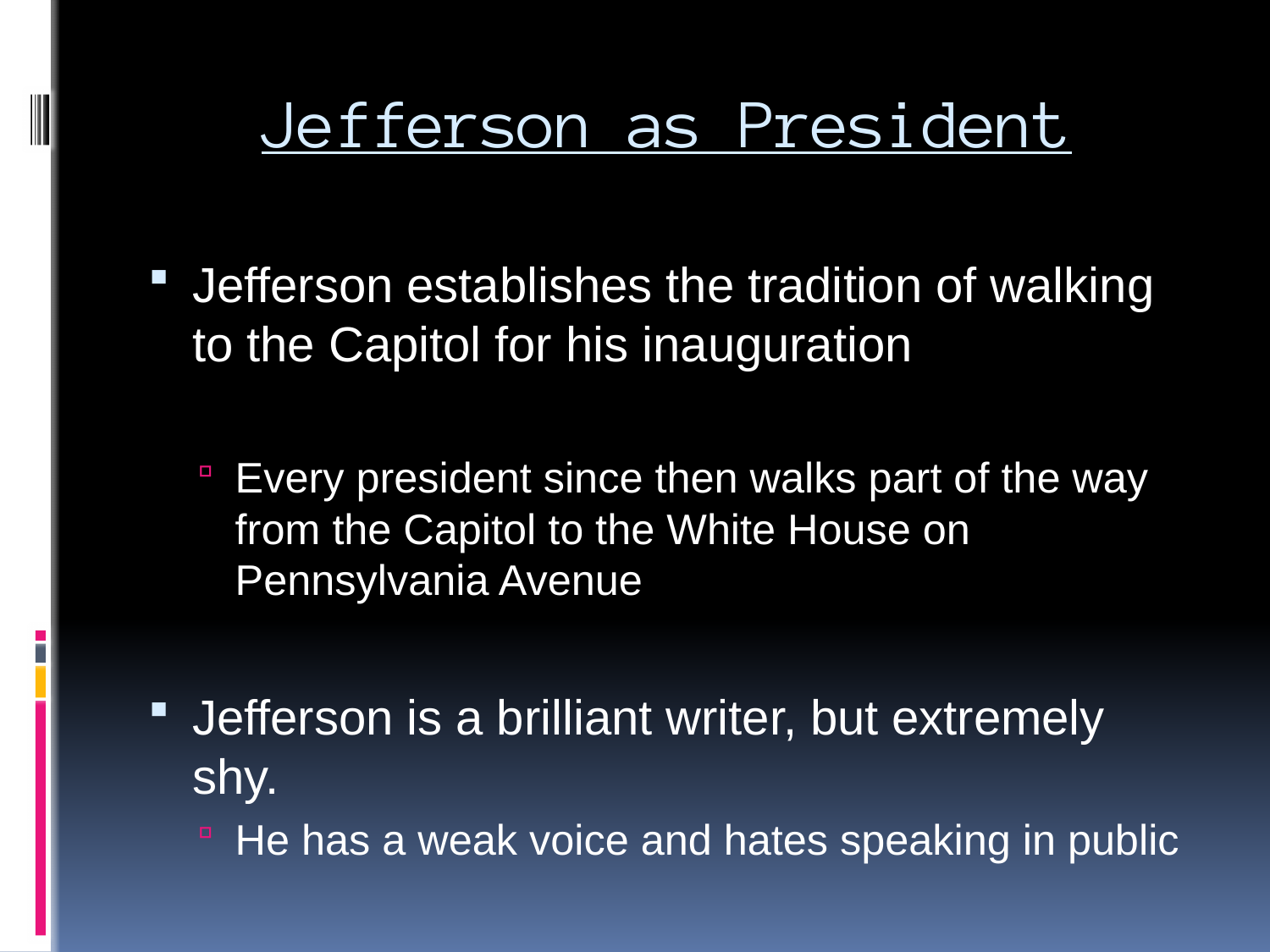

# Jefferson as President
Jefferson establishes the tradition of walking to the Capitol for his inauguration

Every president since then walks part of the way from the Capitol to the White House on Pennsylvania Avenue

Jefferson is a brilliant writer, but extremely shy.
He has a weak voice and hates speaking in public